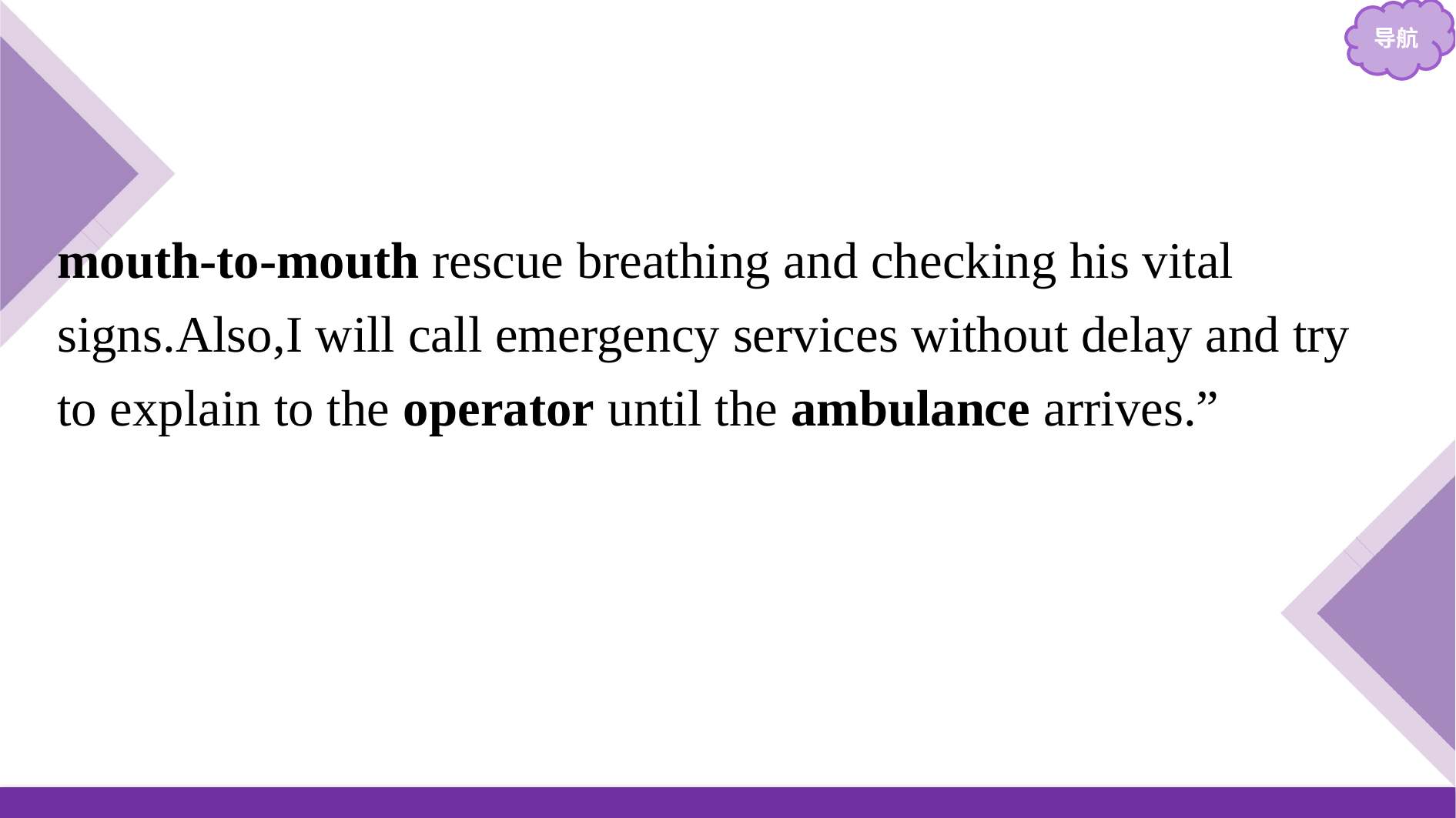

mouth-to-mouth rescue breathing and checking his vital signs.Also,I will call emergency services without delay and try to explain to the operator until the ambulance arrives.”